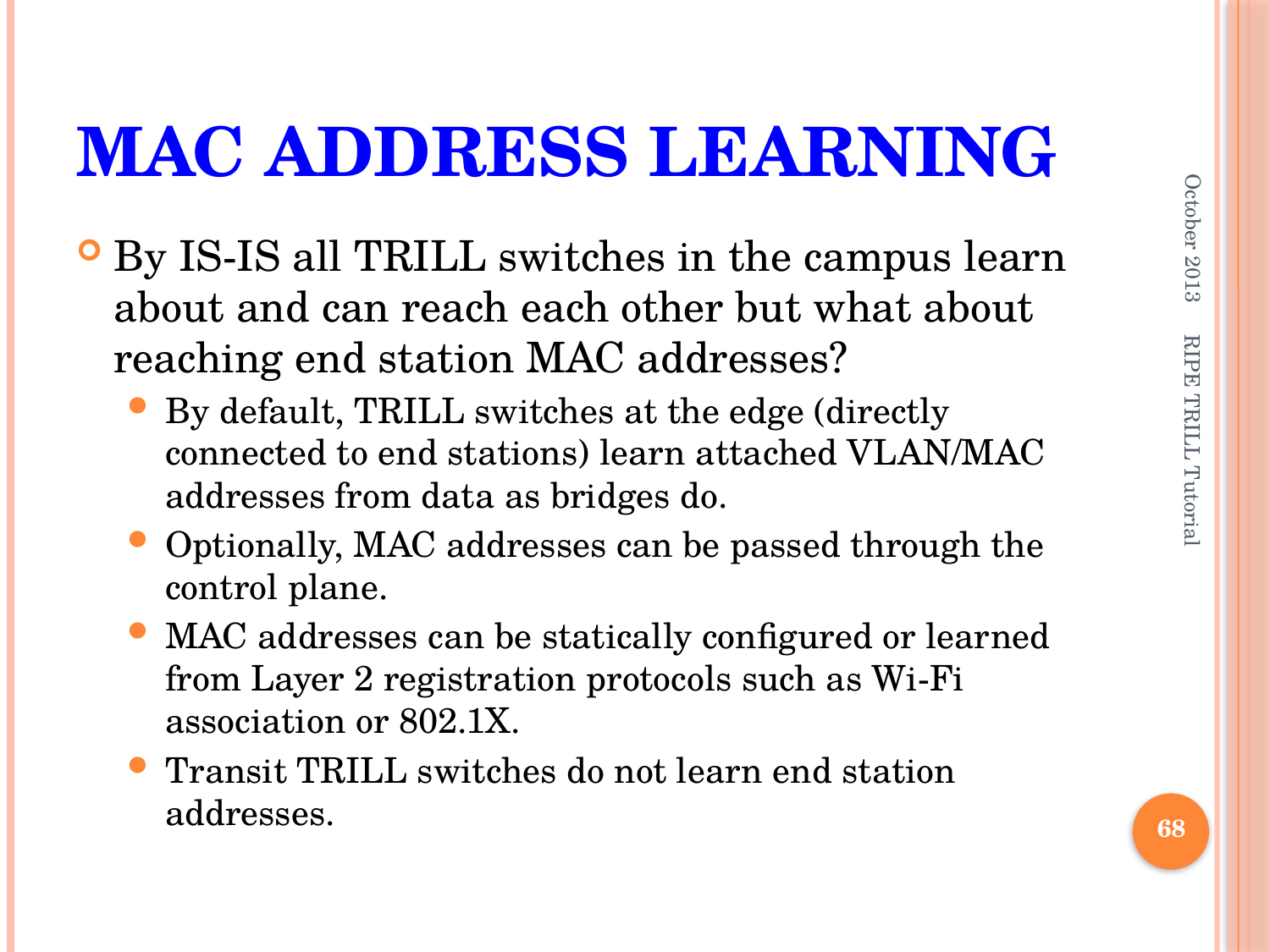

# MAC Address Learning
October 2013
By IS-IS all TRILL switches in the campus learn about and can reach each other but what about reaching end station MAC addresses?
By default, TRILL switches at the edge (directly connected to end stations) learn attached VLAN/MAC addresses from data as bridges do.
Optionally, MAC addresses can be passed through the control plane.
MAC addresses can be statically configured or learned from Layer 2 registration protocols such as Wi-Fi association or 802.1X.
Transit TRILL switches do not learn end station addresses.
RIPE TRILL Tutorial
68